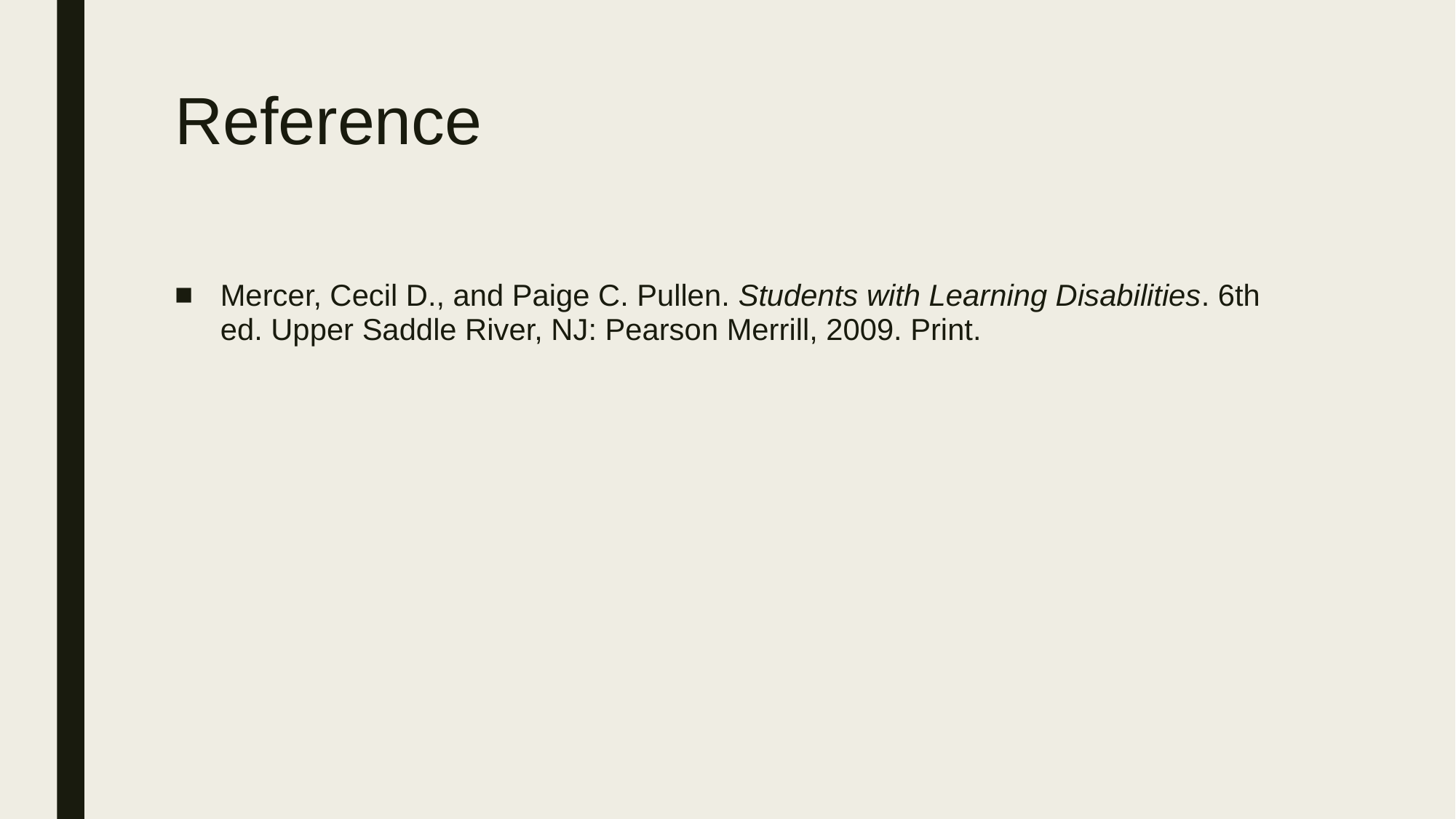

# Reference
Mercer, Cecil D., and Paige C. Pullen. Students with Learning Disabilities. 6th ed. Upper Saddle River, NJ: Pearson Merrill, 2009. Print.